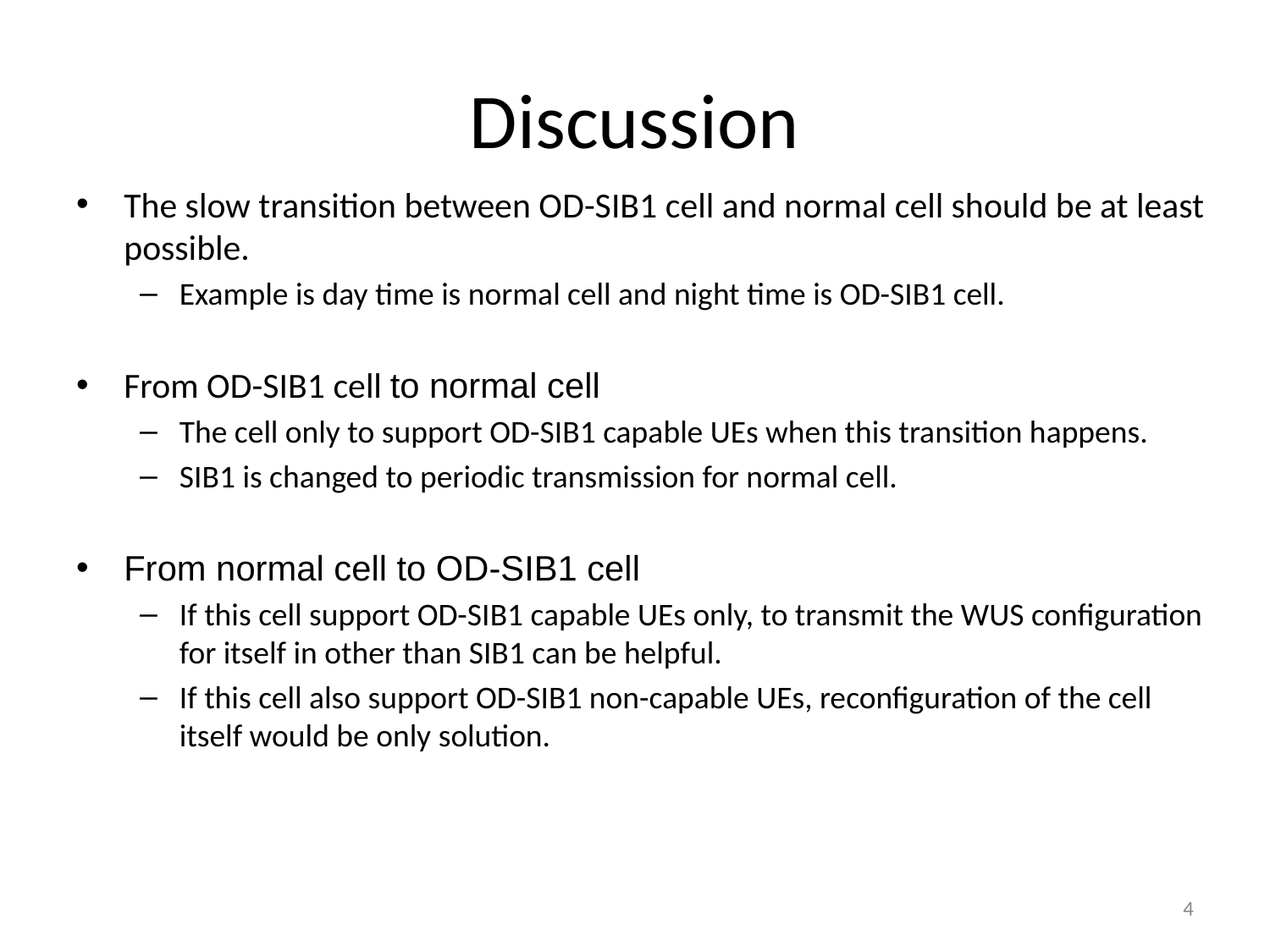

# Discussion
The slow transition between OD-SIB1 cell and normal cell should be at least possible.
Example is day time is normal cell and night time is OD-SIB1 cell.

From OD-SIB1 cell to normal cell
The cell only to support OD-SIB1 capable UEs when this transition happens.
SIB1 is changed to periodic transmission for normal cell.

From normal cell to OD-SIB1 cell
If this cell support OD-SIB1 capable UEs only, to transmit the WUS configuration for itself in other than SIB1 can be helpful.
If this cell also support OD-SIB1 non-capable UEs, reconfiguration of the cell itself would be only solution.

4